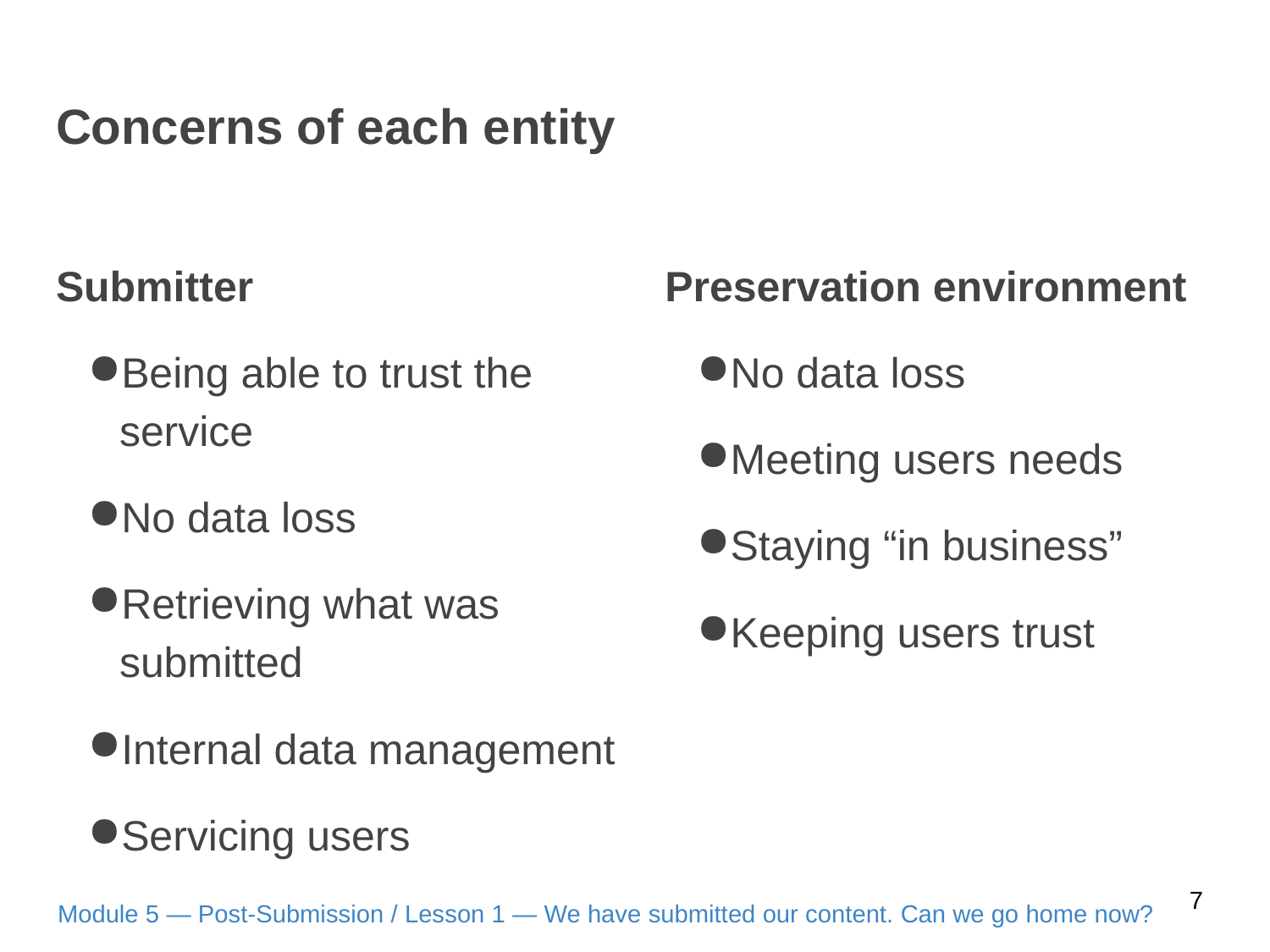

# Concerns of each entity
Submitter
Being able to trust the service
No data loss
Retrieving what was submitted
Internal data management
Servicing users

Preservation environment
No data loss
Meeting users needs
Staying “in business”
Keeping users trust

7
Module 5 — Post-Submission / Lesson 1 — We have submitted our content. Can we go home now?